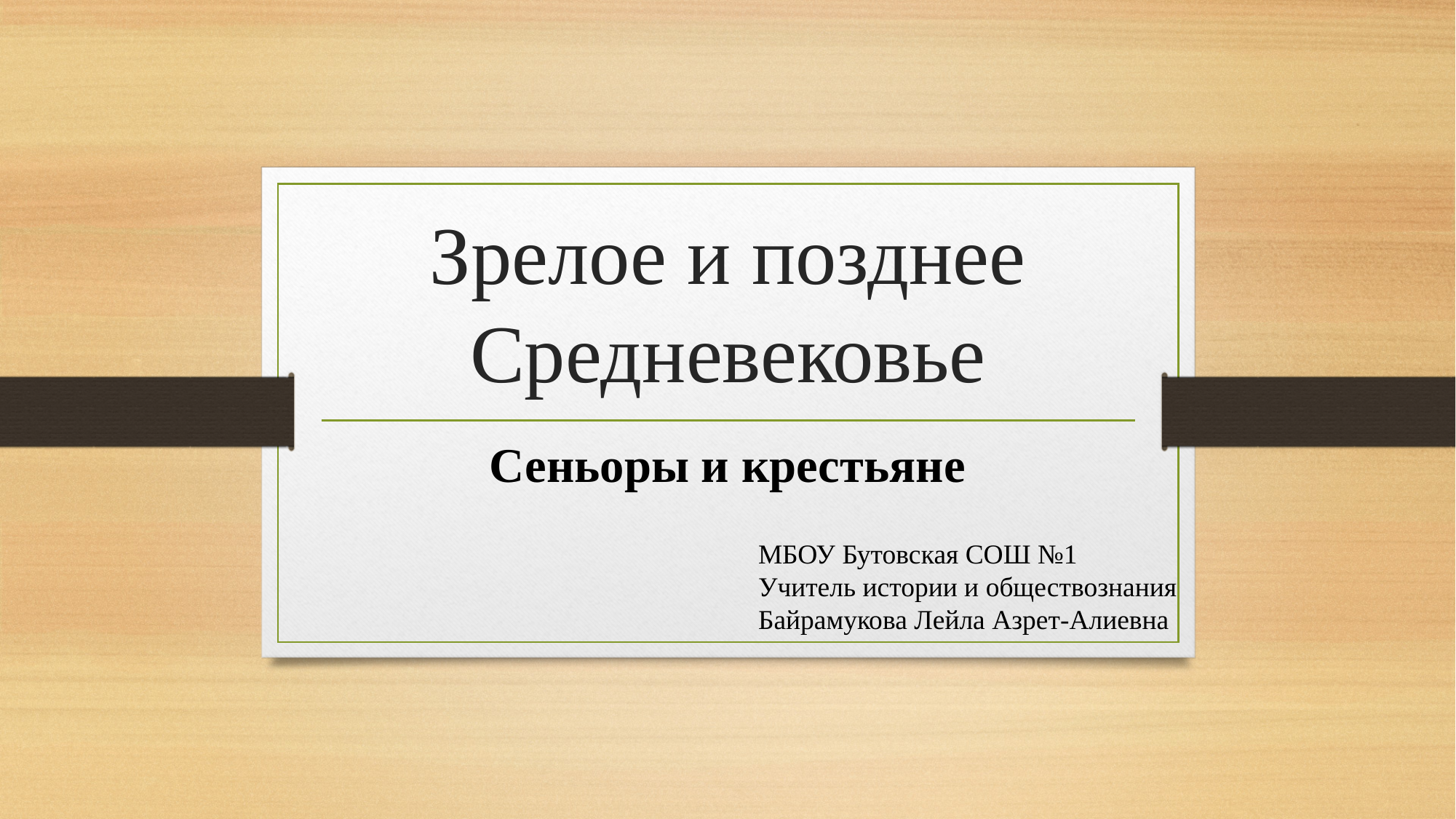

# Зрелое и позднее Средневековье
Сеньоры и крестьяне
МБОУ Бутовская СОШ №1
Учитель истории и обществознания
Байрамукова Лейла Азрет-Алиевна